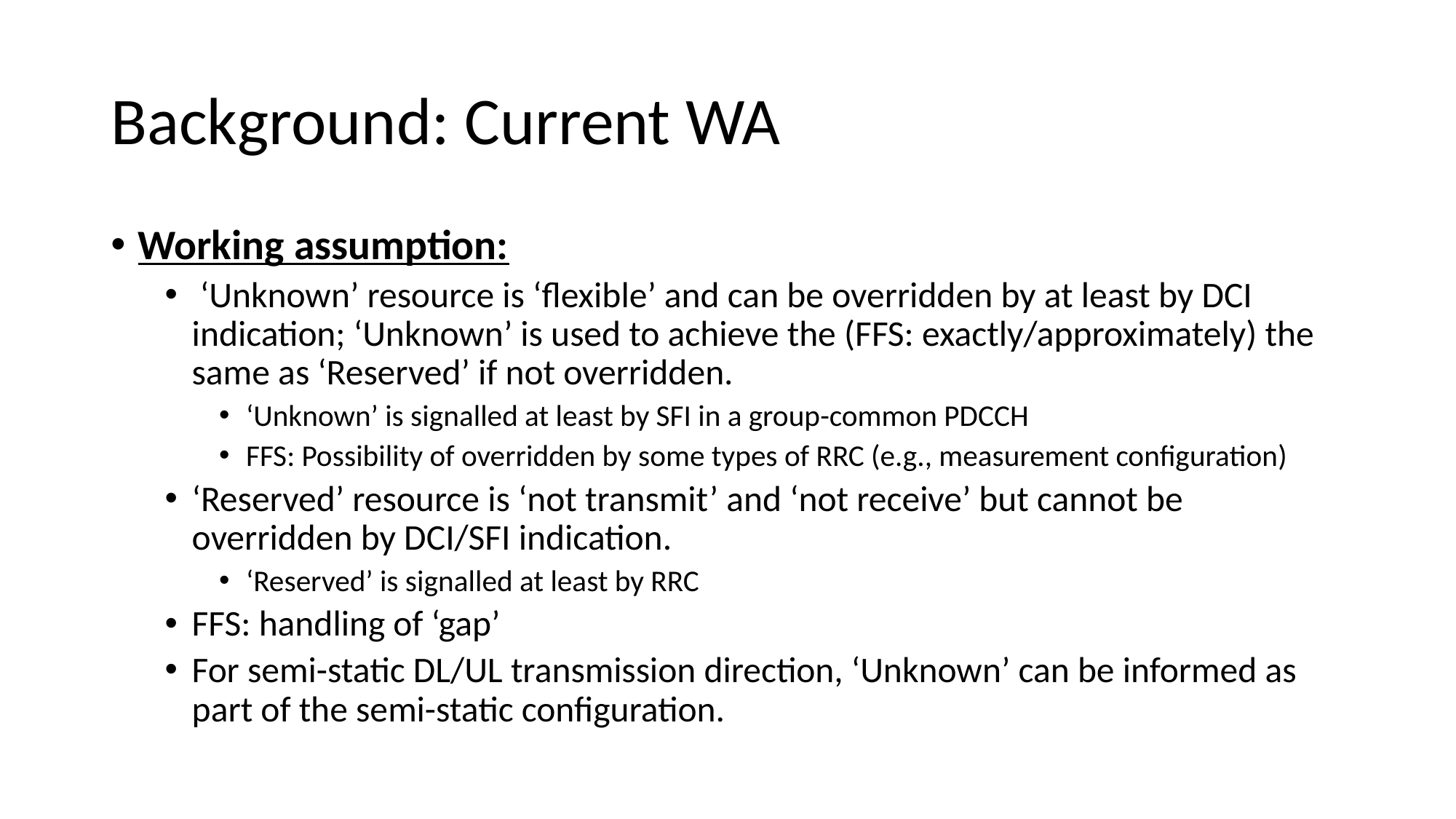

# Background: Current WA
Working assumption:
 ‘Unknown’ resource is ‘flexible’ and can be overridden by at least by DCI indication; ‘Unknown’ is used to achieve the (FFS: exactly/approximately) the same as ‘Reserved’ if not overridden.
‘Unknown’ is signalled at least by SFI in a group-common PDCCH
FFS: Possibility of overridden by some types of RRC (e.g., measurement configuration)
‘Reserved’ resource is ‘not transmit’ and ‘not receive’ but cannot be overridden by DCI/SFI indication.
‘Reserved’ is signalled at least by RRC
FFS: handling of ‘gap’
For semi-static DL/UL transmission direction, ‘Unknown’ can be informed as part of the semi-static configuration.